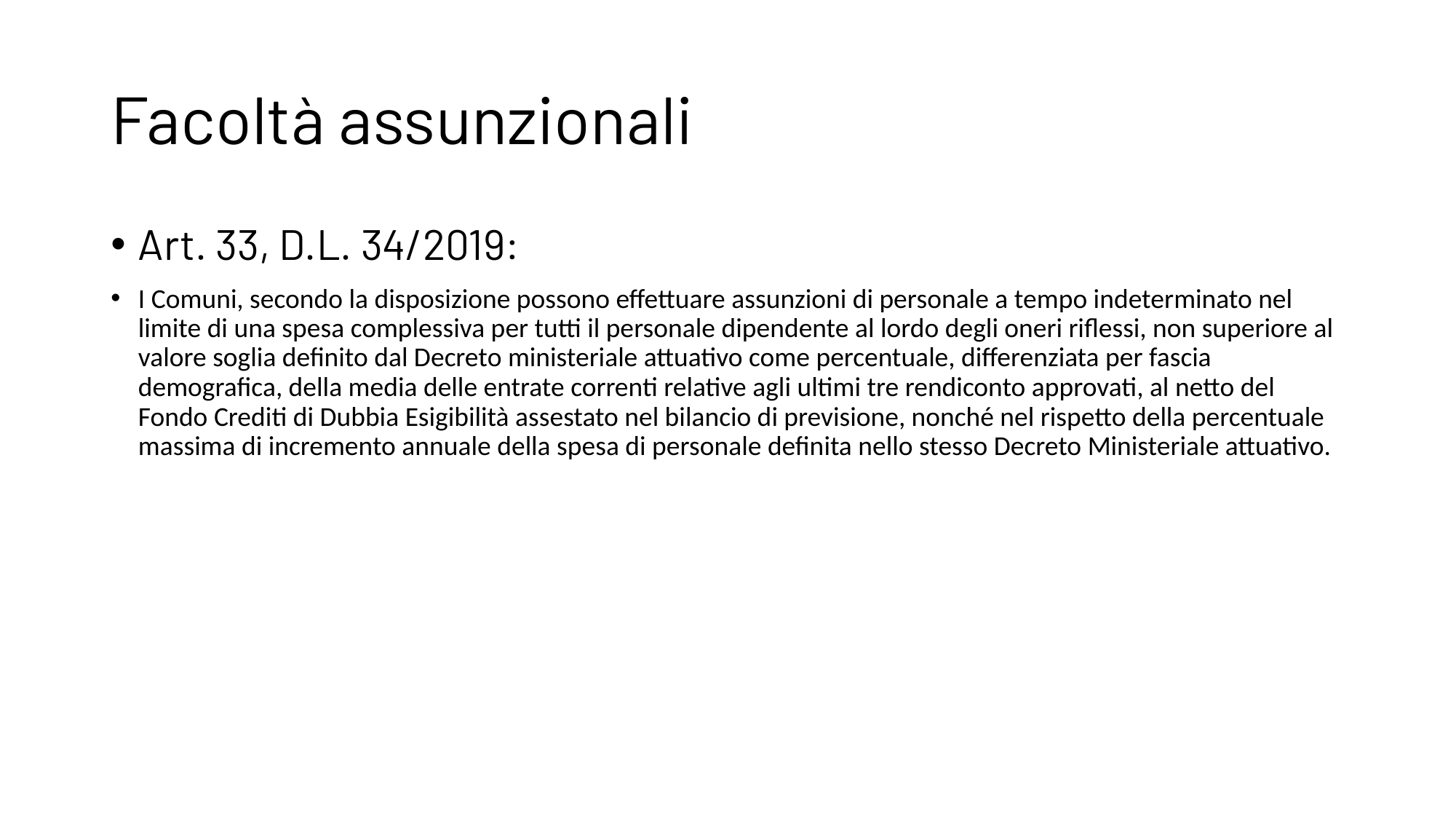

# Facoltà assunzionali
Art. 33, D.L. 34/2019:
I Comuni, secondo la disposizione possono effettuare assunzioni di personale a tempo indeterminato nel limite di una spesa complessiva per tutti il personale dipendente al lordo degli oneri riflessi, non superiore al valore soglia definito dal Decreto ministeriale attuativo come percentuale, differenziata per fascia demografica, della media delle entrate correnti relative agli ultimi tre rendiconto approvati, al netto del Fondo Crediti di Dubbia Esigibilità assestato nel bilancio di previsione, nonché nel rispetto della percentuale massima di incremento annuale della spesa di personale definita nello stesso Decreto Ministeriale attuativo.